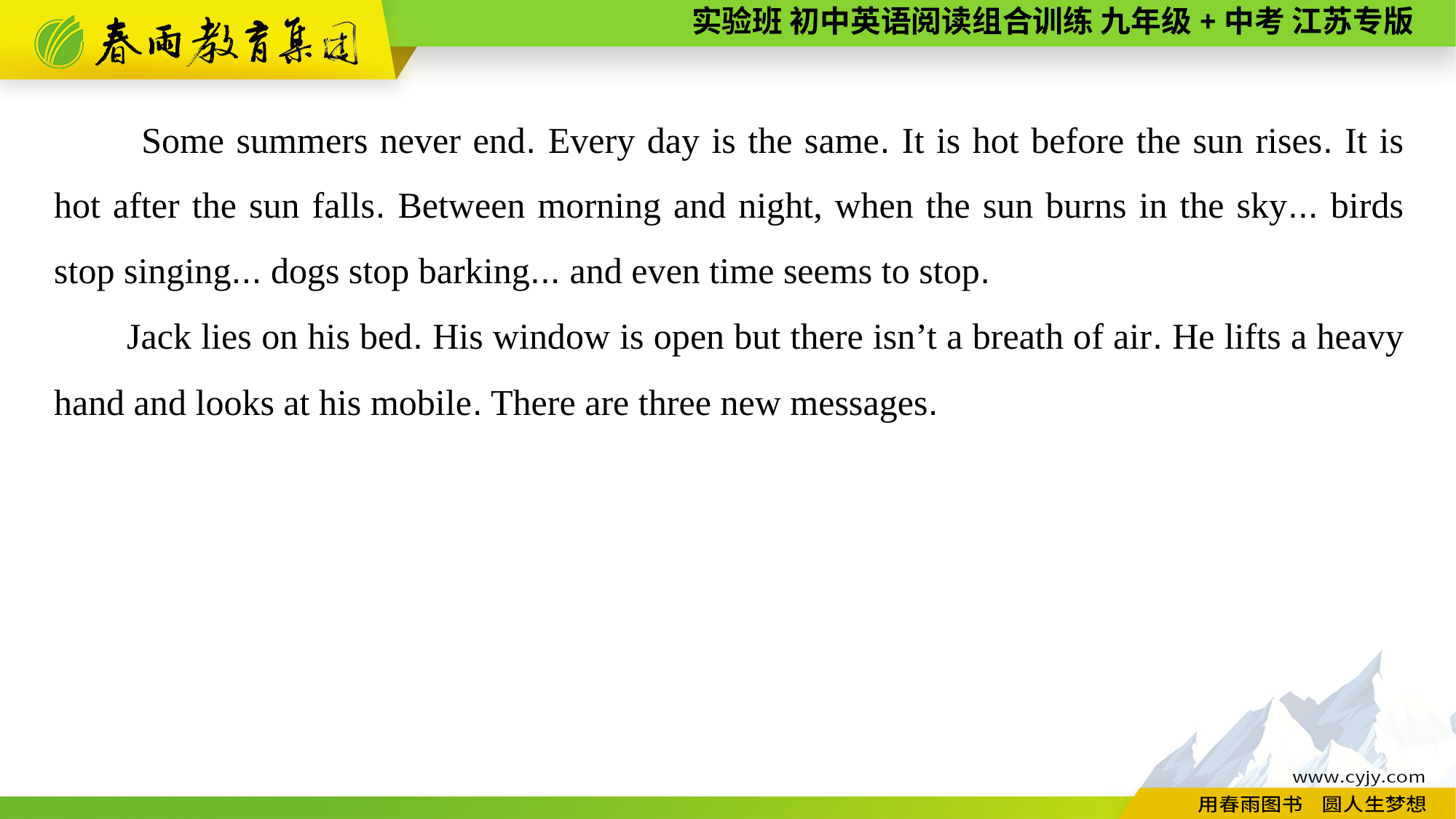

Some summers never end. Every day is the same. It is hot before the sun rises. It is hot after the sun falls. Between morning and night, when the sun burns in the sky... birds stop singing... dogs stop barking... and even time seems to stop.
Jack lies on his bed. His window is open but there isn’t a breath of air. He lifts a heavy hand and looks at his mobile. There are three new messages.